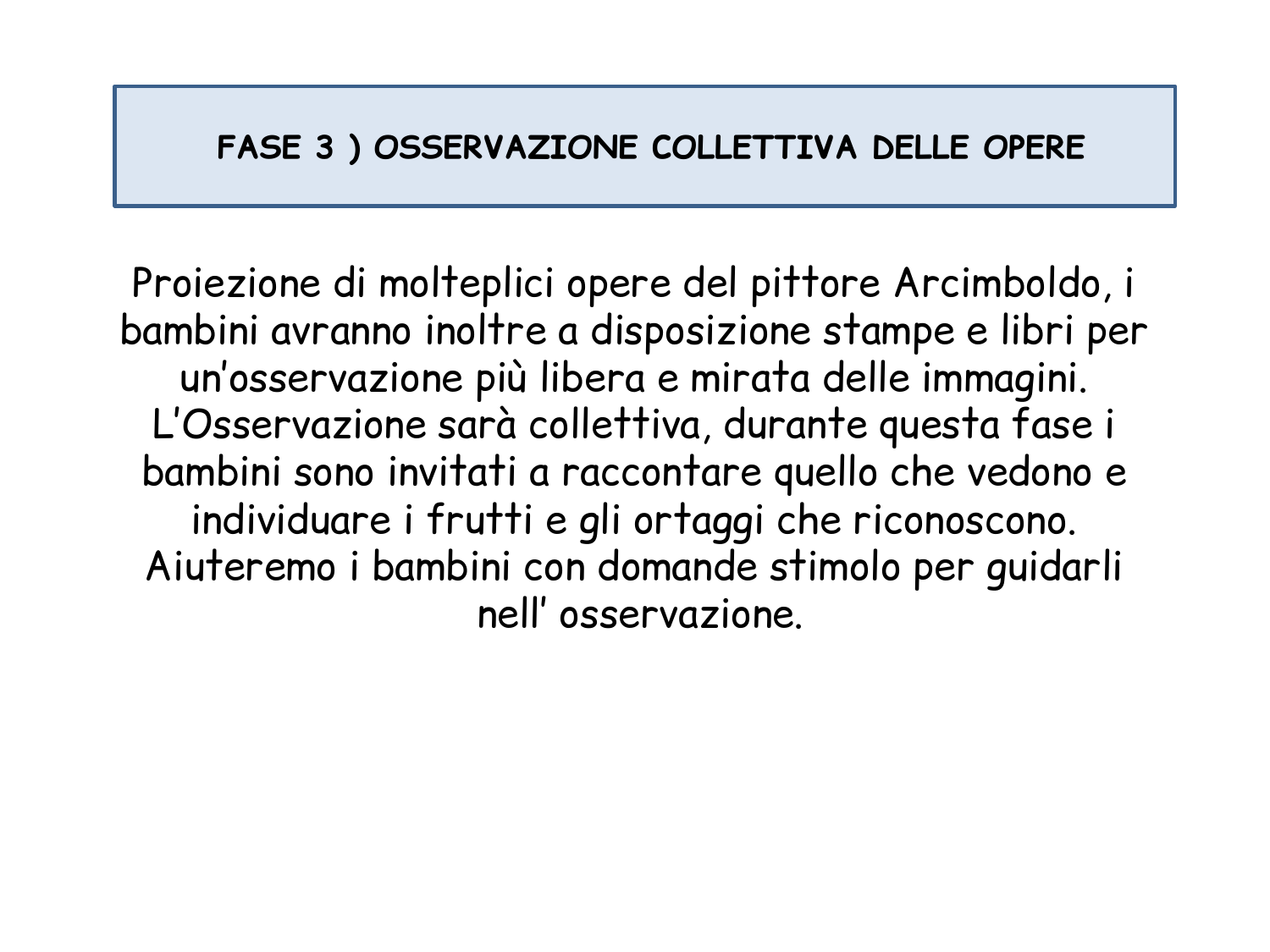

# Proiezione di molteplici opere del pittore Arcimboldo, i bambini avranno inoltre a disposizione stampe e libri per un’osservazione più libera e mirata delle immagini. L’Osservazione sarà collettiva, durante questa fase i bambini sono invitati a raccontare quello che vedono e individuare i frutti e gli ortaggi che riconoscono. Aiuteremo i bambini con domande stimolo per guidarli nell’ osservazione.
 FASE 3 ) OSSERVAZIONE COLLETTIVA DELLE OPERE